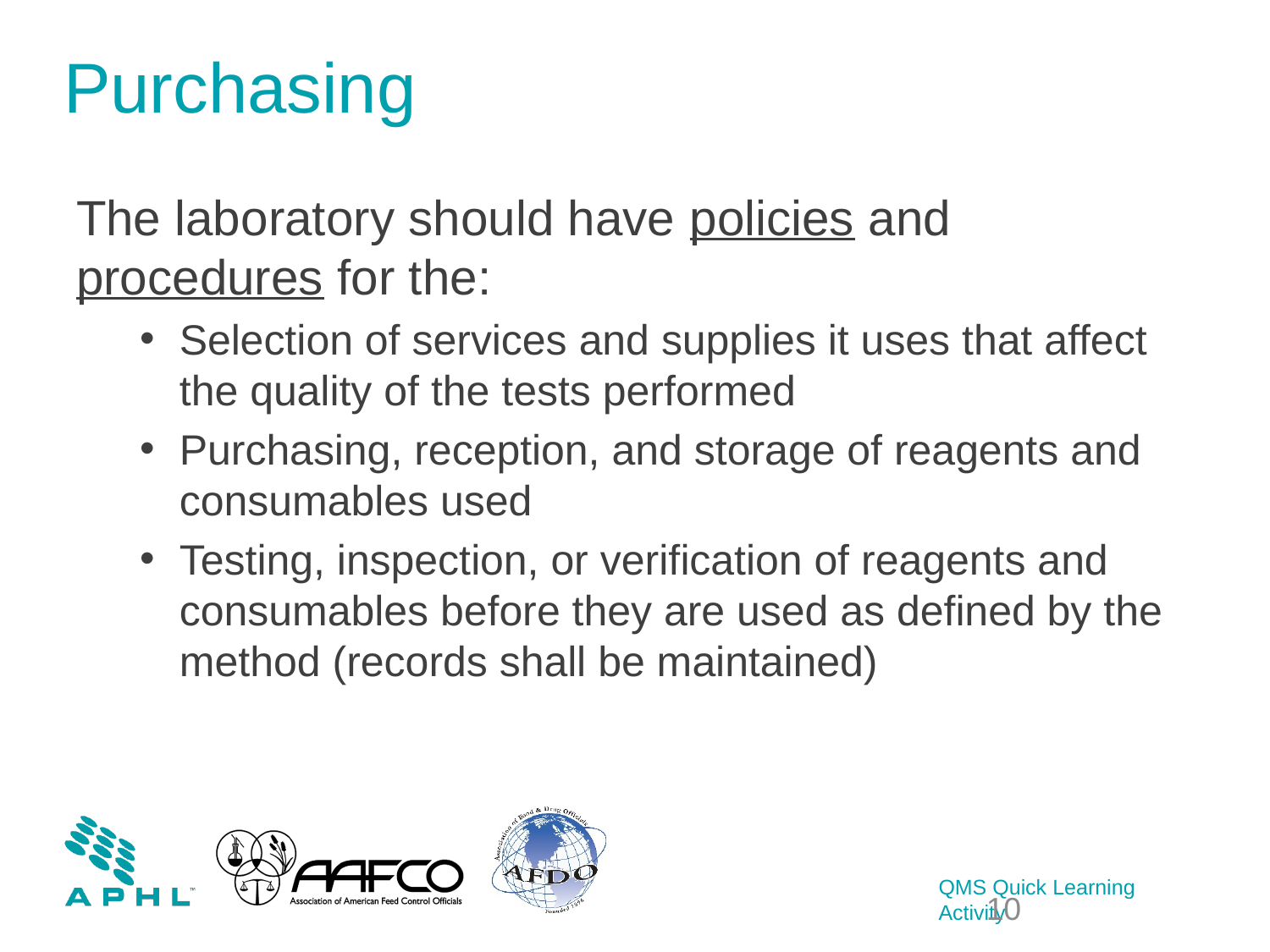

# Purchasing
The laboratory should have policies and procedures for the:
Selection of services and supplies it uses that affect the quality of the tests performed
Purchasing, reception, and storage of reagents and consumables used
Testing, inspection, or verification of reagents and consumables before they are used as defined by the method (records shall be maintained)
10